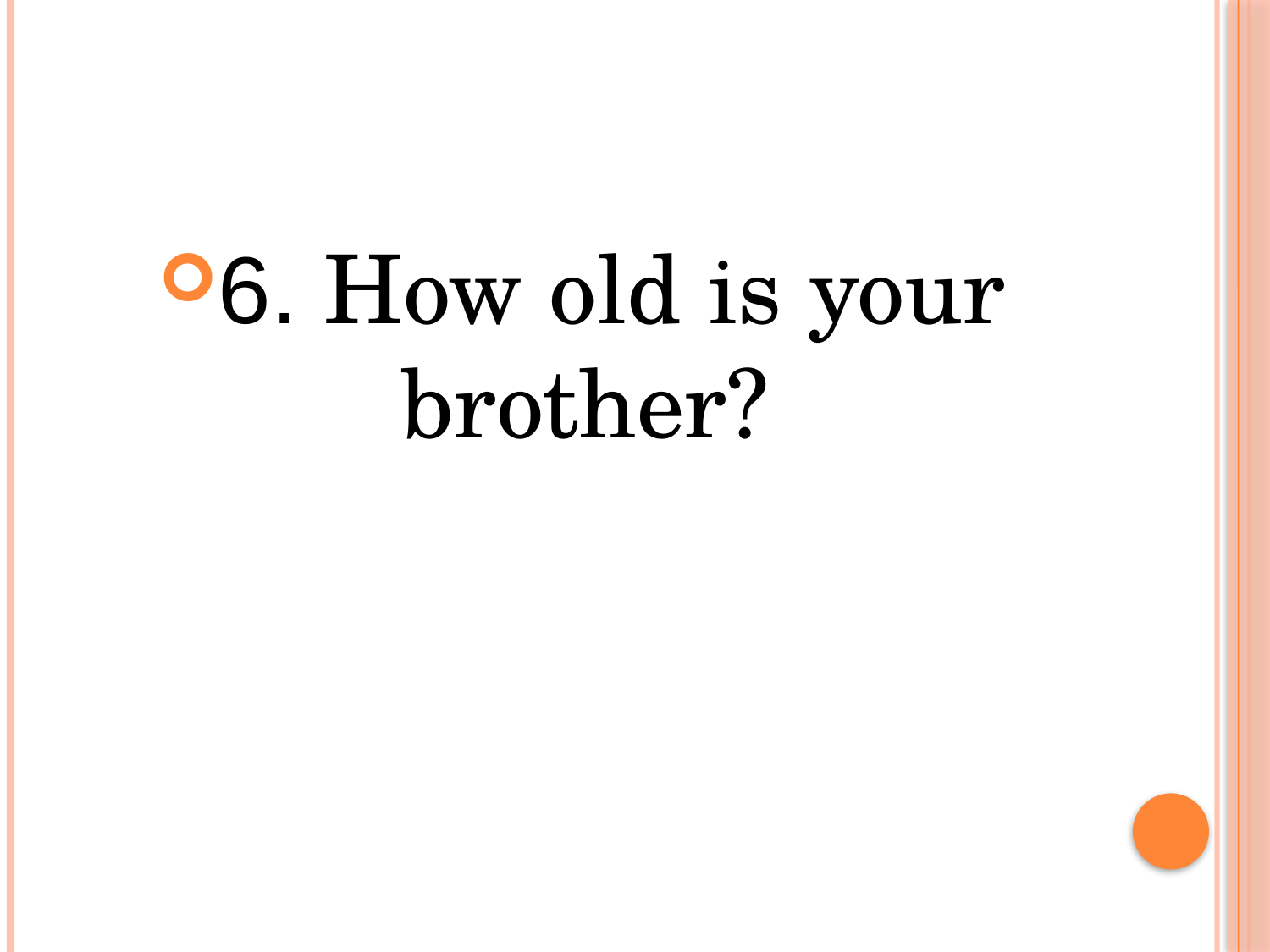

#
6. How old is your brother?